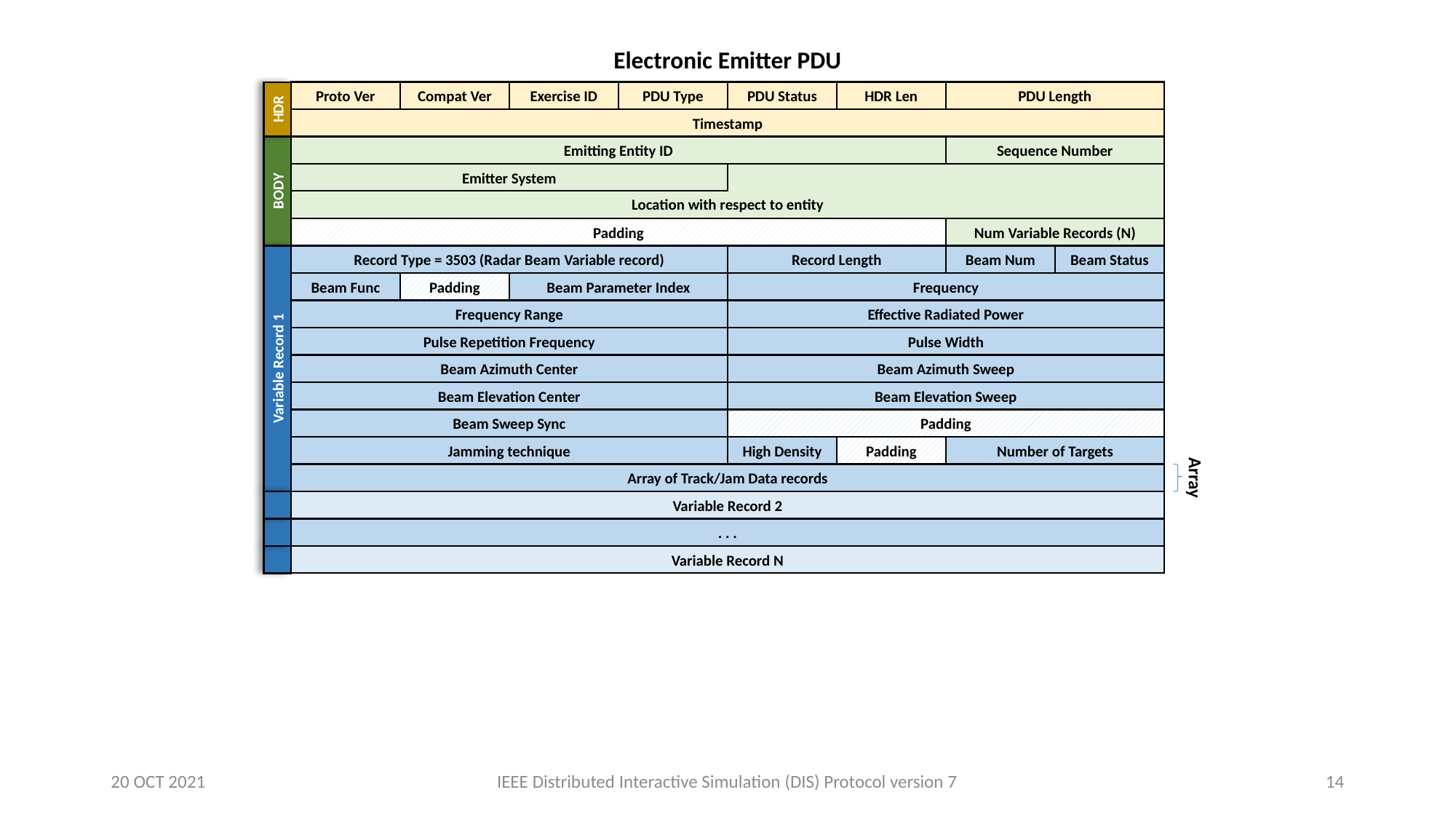

Electronic Emitter PDU
Proto Ver
Compat Ver
Exercise ID
PDU Type
PDU Status
HDR Len
PDU Length
HDR
Timestamp
Emitting Entity ID
Sequence Number
Location with respect to entity
Emitter System
BODY
Padding
Num Variable Records (N)
Record Type = 3503 (Radar Beam Variable record)
Record Length
Beam Num
Beam Status
Beam Func
Padding
Beam Parameter Index
Frequency
Frequency Range
Effective Radiated Power
Pulse Repetition Frequency
Pulse Width
Variable Record 1
Beam Azimuth Center
Beam Azimuth Sweep
Beam Elevation Center
Beam Elevation Sweep
Beam Sweep Sync
Padding
Jamming technique
High Density
Padding
Number of Targets
Array of Track/Jam Data records
Array

Variable Record 2

. . .

Variable Record N
20 OCT 2021
IEEE Distributed Interactive Simulation (DIS) Protocol version 7
14